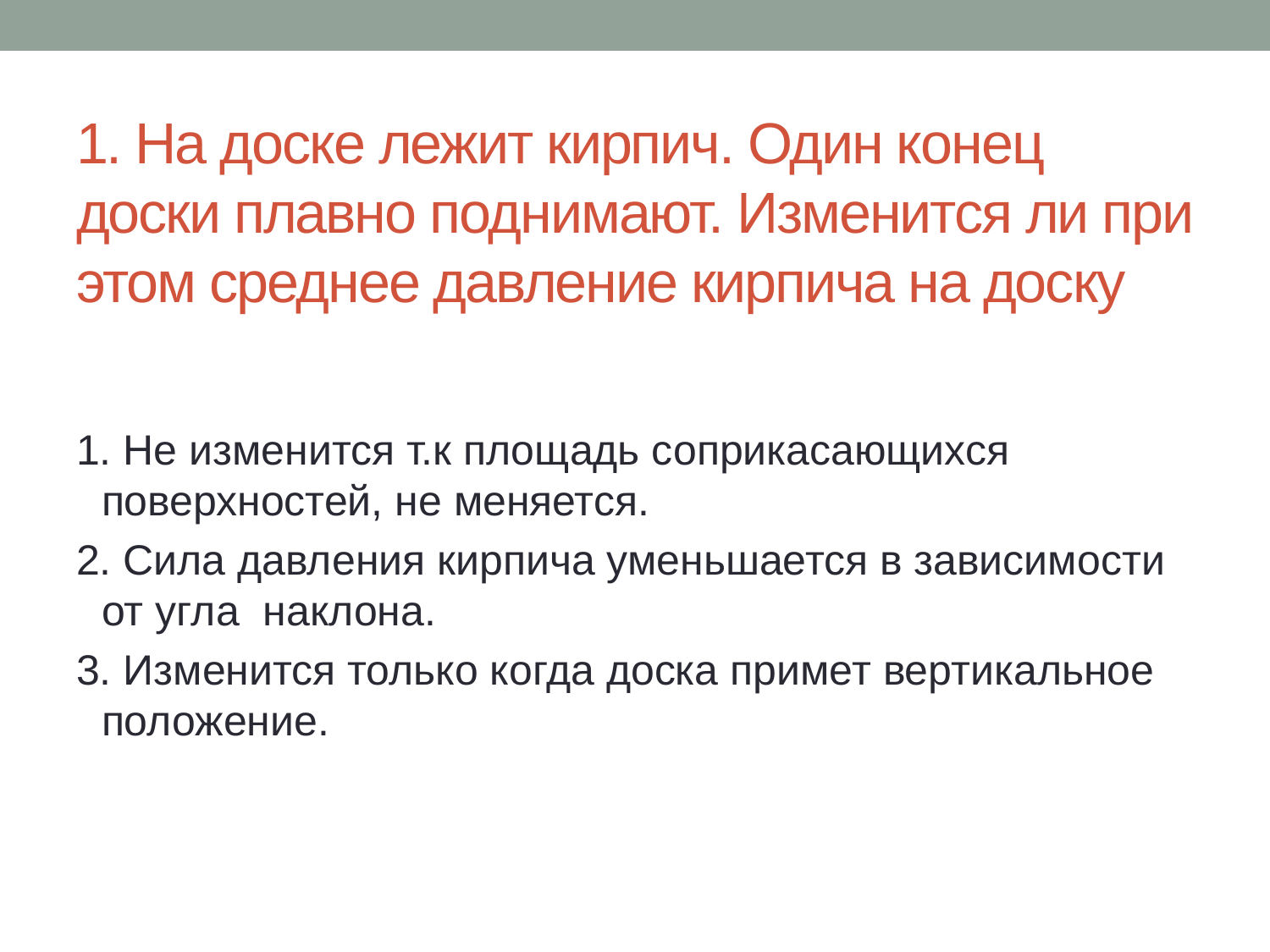

# 1. На доске лежит кирпич. Один конец доски плавно поднимают. Изменится ли при этом среднее давление кирпича на доску
1. Не изменится т.к площадь соприкасающихся поверхностей, не меняется.
2. Сила давления кирпича уменьшается в зависимости от угла  наклона.
3. Изменится только когда доска примет вертикальное    положение.